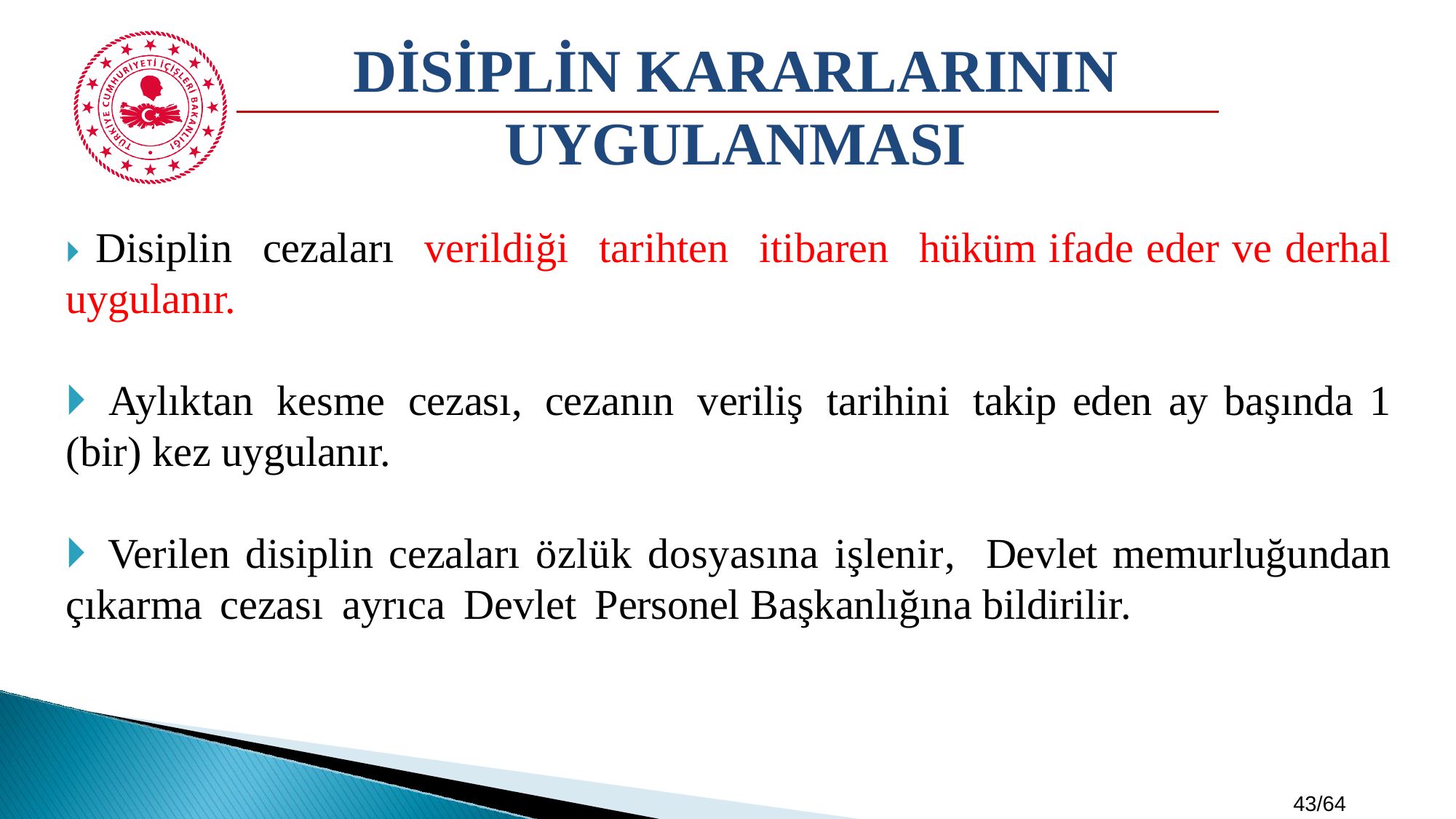

DİSİPLİN KARARLARININ UYGULANMASI
🞂​ Disiplin  cezaları  verildiği  tarihten  itibaren  hüküm ifade eder ve derhal uygulanır.

🞂​ Aylıktan kesme cezası, cezanın veriliş tarihini takip eden ay başında 1 (bir) kez uygulanır.

🞂​ Verilen disiplin cezaları özlük dosyasına işlenir,  Devlet memurluğundan çıkarma cezası ayrıca Devlet Personel Başkanlığına bildirilir.